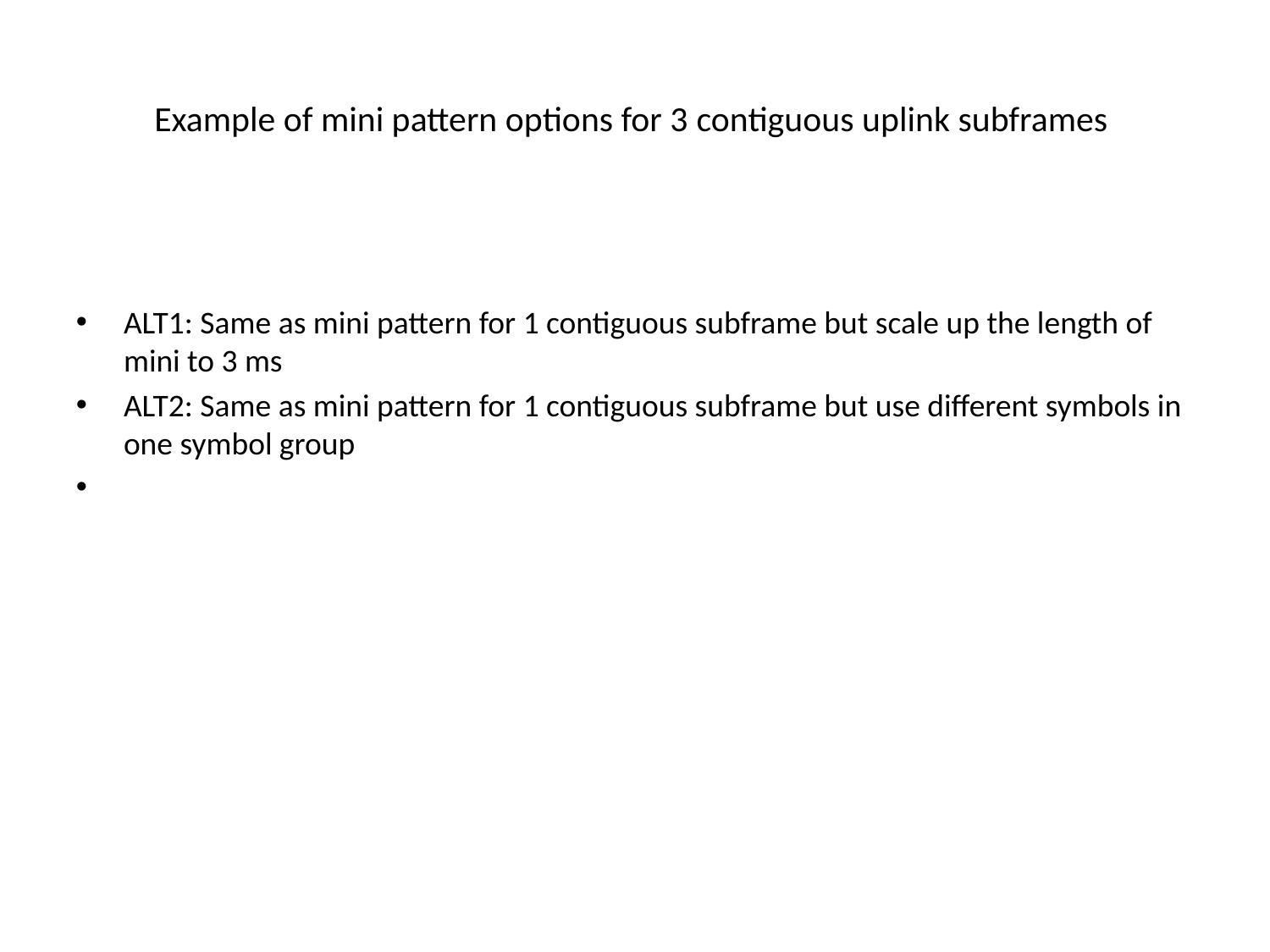

# Example of mini pattern options for 3 contiguous uplink subframes

ALT1: Same as mini pattern for 1 contiguous subframe but scale up the length of mini to 3 ms
ALT2: Same as mini pattern for 1 contiguous subframe but use different symbols in one symbol group